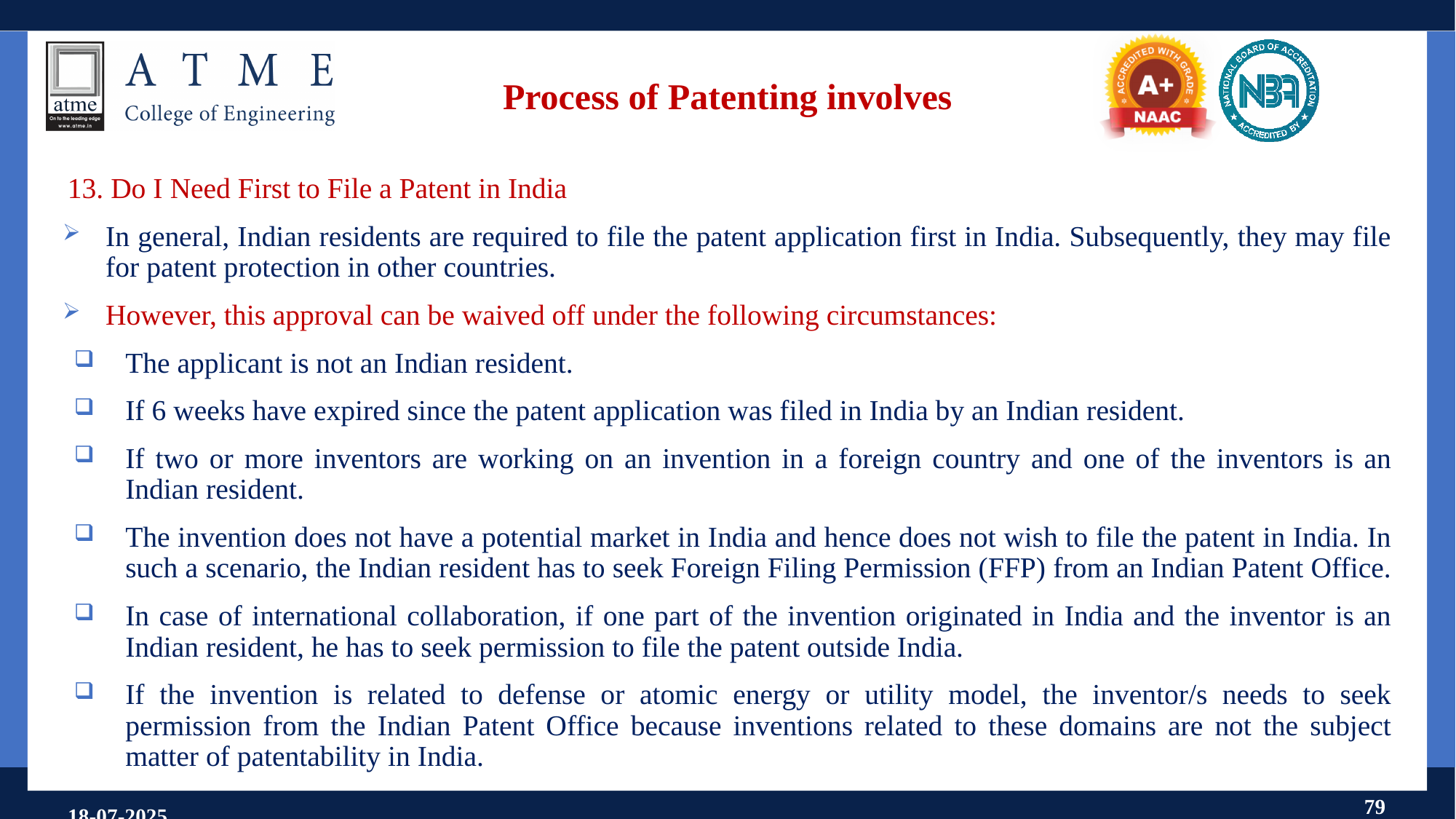

# Process of Patenting involves
13. Do I Need First to File a Patent in India
In general, Indian residents are required to file the patent application first in India. Subsequently, they may file for patent protection in other countries.
However, this approval can be waived off under the following circumstances:
The applicant is not an Indian resident.
If 6 weeks have expired since the patent application was filed in India by an Indian resident.
If two or more inventors are working on an invention in a foreign country and one of the inventors is an Indian resident.
The invention does not have a potential market in India and hence does not wish to file the patent in India. In such a scenario, the Indian resident has to seek Foreign Filing Permission (FFP) from an Indian Patent Office.
In case of international collaboration, if one part of the invention originated in India and the inventor is an Indian resident, he has to seek permission to file the patent outside India.
If the invention is related to defense or atomic energy or utility model, the inventor/s needs to seek permission from the Indian Patent Office because inventions related to these domains are not the subject matter of patentability in India.
79
18-07-2025